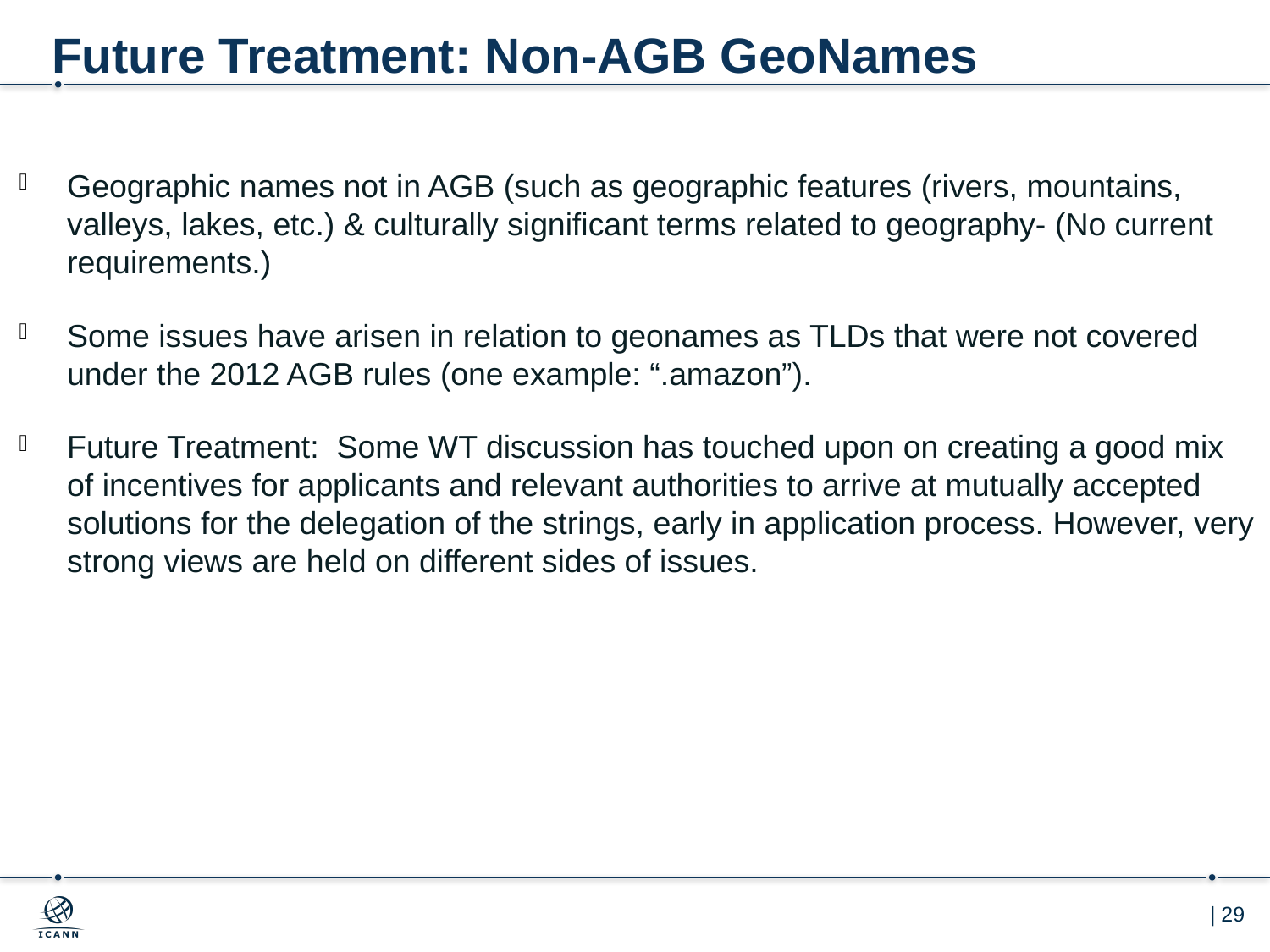

# Future Treatment: Non-AGB GeoNames

Geographic names not in AGB (such as geographic features (rivers, mountains, valleys, lakes, etc.) & culturally significant terms related to geography- (No current requirements.)
Some issues have arisen in relation to geonames as TLDs that were not covered under the 2012 AGB rules (one example: “.amazon”).
Future Treatment:  Some WT discussion has touched upon on creating a good mix of incentives for applicants and relevant authorities to arrive at mutually accepted solutions for the delegation of the strings, early in application process. However, very strong views are held on different sides of issues.